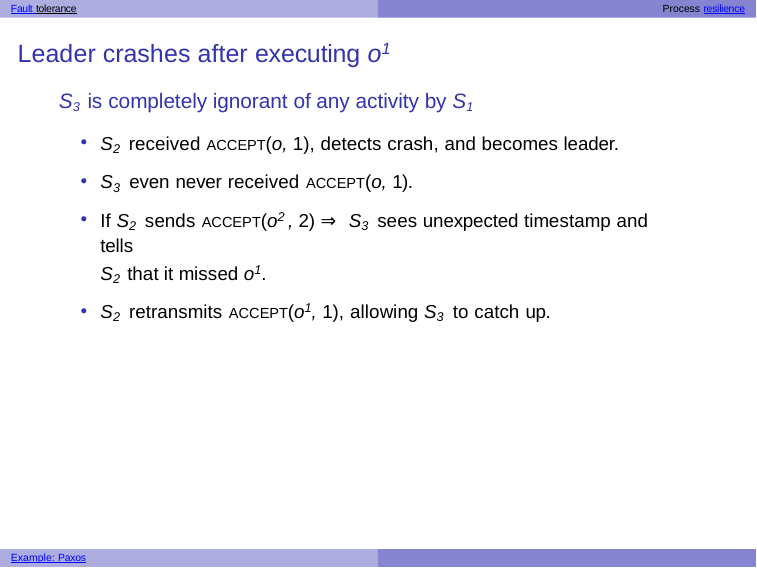

Fault tolerance	Process resilience
# Leader crashes after executing o1
S3 is completely ignorant of any activity by S1
S2 received ACCEPT(o, 1), detects crash, and becomes leader.
S3 even never received ACCEPT(o, 1).
If S2 sends ACCEPT(o2 , 2) ⇒ S3 sees unexpected timestamp and tells
S2 that it missed o1.
S2 retransmits ACCEPT(o1, 1), allowing S3 to catch up.

Example: Paxos